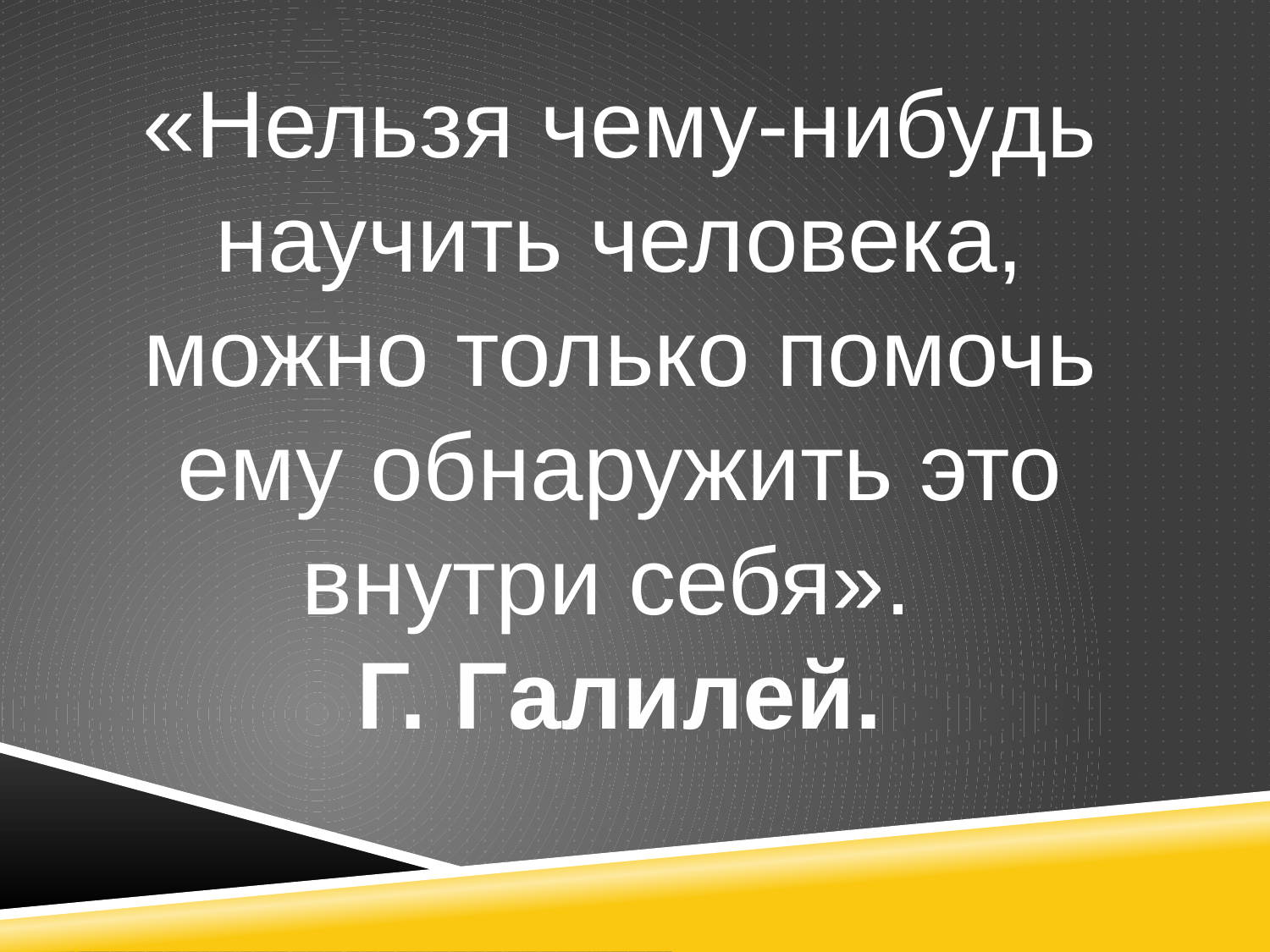

«Нельзя чему-нибудь научить человека, можно только помочь ему обнаружить это внутри себя».
Г. Галилей.